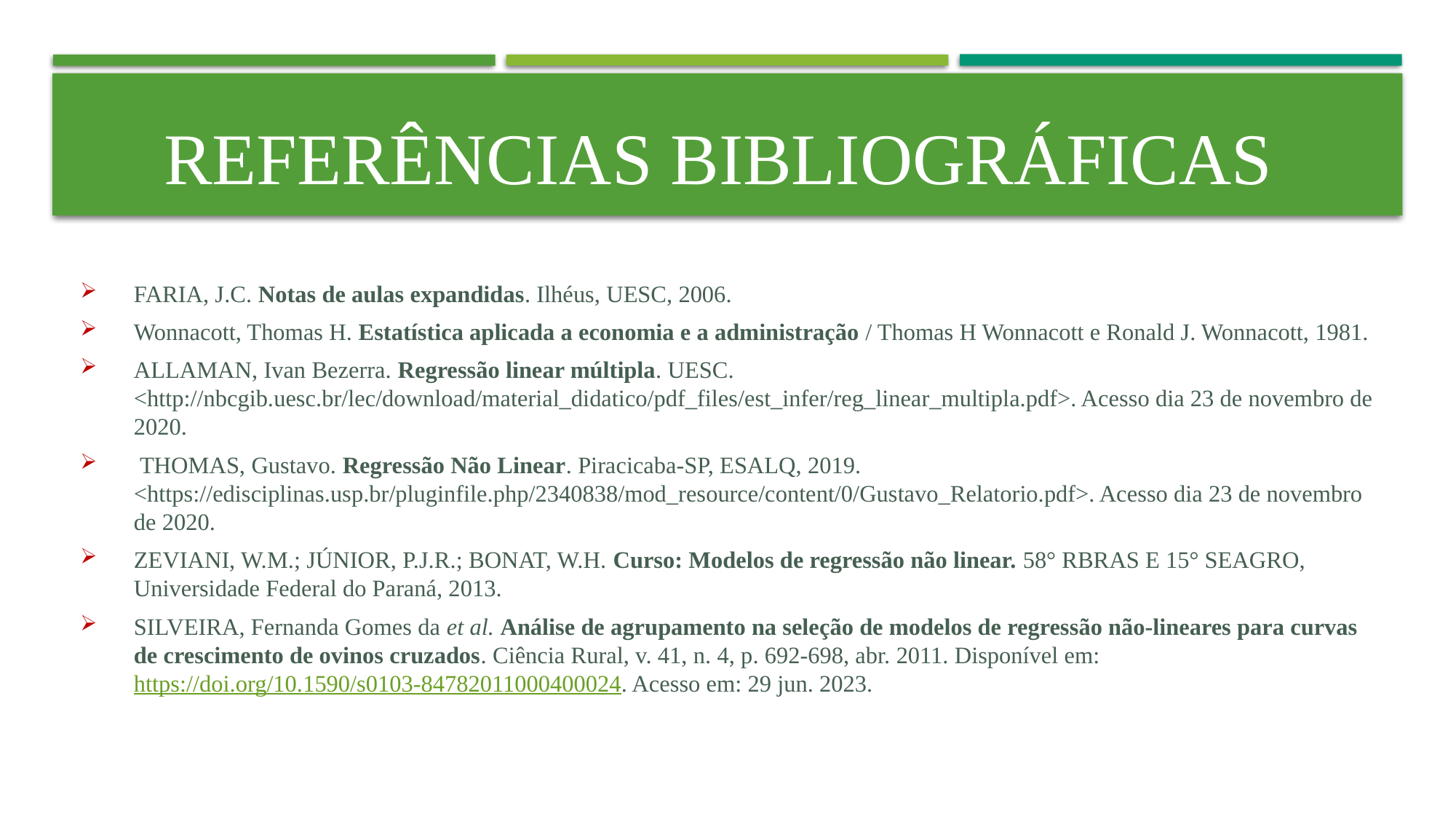

# Referências bibliográficas
FARIA, J.C. Notas de aulas expandidas. Ilhéus, UESC, 2006.
Wonnacott, Thomas H. Estatística aplicada a economia e a administração / Thomas H Wonnacott e Ronald J. Wonnacott, 1981.
ALLAMAN, Ivan Bezerra. Regressão linear múltipla. UESC. <http://nbcgib.uesc.br/lec/download/material_didatico/pdf_files/est_infer/reg_linear_multipla.pdf>. Acesso dia 23 de novembro de 2020.
 THOMAS, Gustavo. Regressão Não Linear. Piracicaba-SP, ESALQ, 2019. <https://edisciplinas.usp.br/pluginfile.php/2340838/mod_resource/content/0/Gustavo_Relatorio.pdf>. Acesso dia 23 de novembro de 2020.
ZEVIANI, W.M.; JÚNIOR, P.J.R.; BONAT, W.H. Curso: Modelos de regressão não linear. 58° RBRAS E 15° SEAGRO, Universidade Federal do Paraná, 2013.
SILVEIRA, Fernanda Gomes da et al. Análise de agrupamento na seleção de modelos de regressão não-lineares para curvas de crescimento de ovinos cruzados. Ciência Rural, v. 41, n. 4, p. 692-698, abr. 2011. Disponível em: https://doi.org/10.1590/s0103-84782011000400024. Acesso em: 29 jun. 2023.